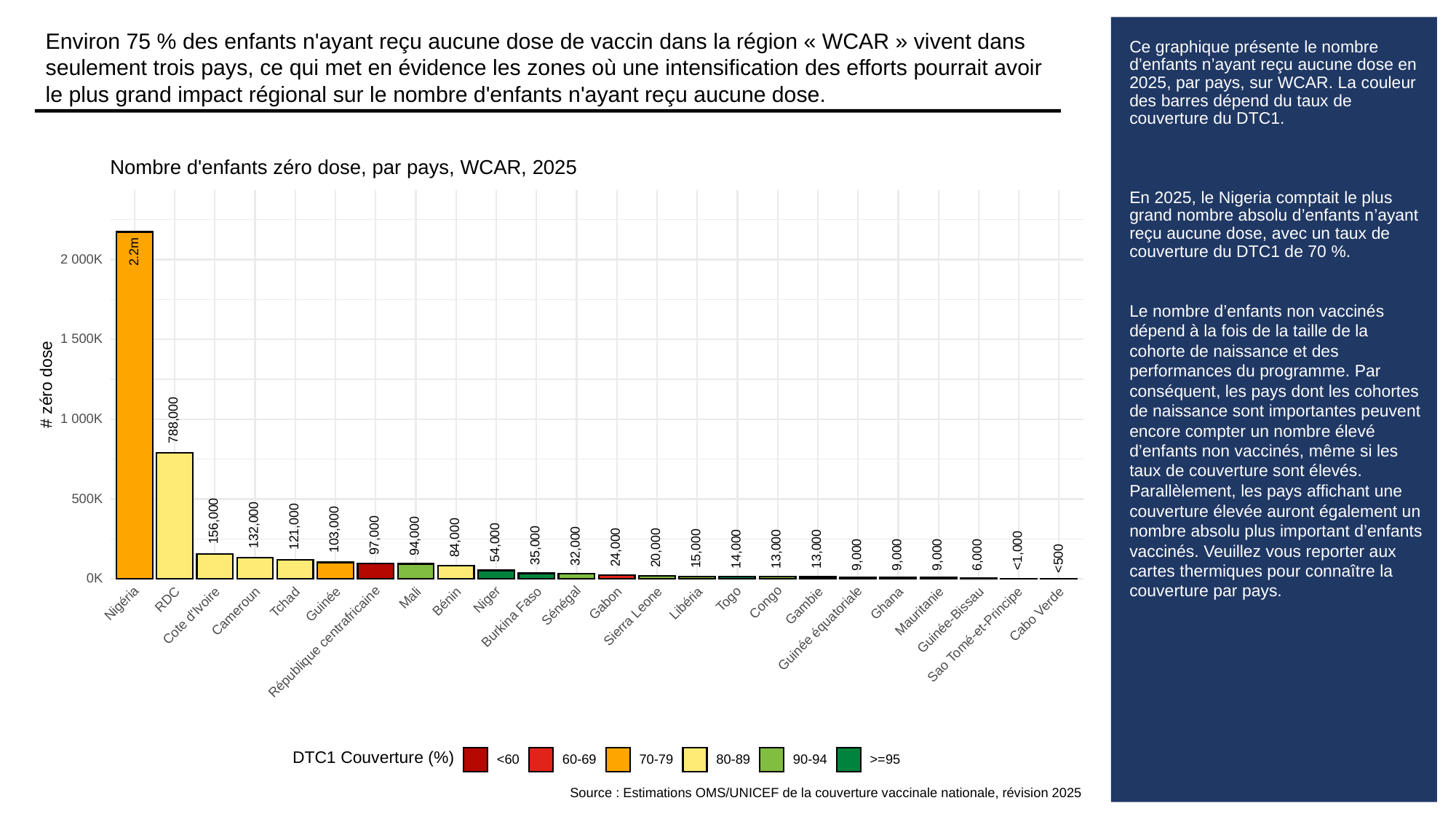

Environ 75 % des enfants n'ayant reçu aucune dose de vaccin dans la région « WCAR » vivent dans seulement trois pays, ce qui met en évidence les zones où une intensification des efforts pourrait avoir le plus grand impact régional sur le nombre d'enfants n'ayant reçu aucune dose.
# Ce graphique présente le nombre d’enfants n’ayant reçu aucune dose en 2025, par pays, sur WCAR. La couleur des barres dépend du taux de couverture du DTC1.

En 2025, le Nigeria comptait le plus grand nombre absolu d’enfants n’ayant reçu aucune dose, avec un taux de couverture du DTC1 de 70 %.

Le nombre d’enfants non vaccinés dépend à la fois de la taille de la cohorte de naissance et des performances du programme. Par conséquent, les pays dont les cohortes de naissance sont importantes peuvent encore compter un nombre élevé d’enfants non vaccinés, même si les taux de couverture sont élevés. Parallèlement, les pays affichant une couverture élevée auront également un nombre absolu plus important d’enfants vaccinés. Veuillez vous reporter aux cartes thermiques pour connaître la couverture par pays.

Nombre d'enfants zéro dose, par pays, WCAR, 2025

2.2m
2 000K

1 500K

# zéro dose

1 000K
788,000

500K

156,000
132,000
121,000
103,000
97,000
94,000
84,000
54,000

35,000
32,000
24,000
20,000
15,000
14,000
13,000
13,000
<1,000
9,000
9,000
9,000
6,000
<500

0K

Togo
Mali
Niger
RDC
Congo
Bénin
Nigéria
Tchad
Gabon
Ghana
Libéria
Sénégal
Guinée
Gambie
Cameroun
Mauritanie
Cabo Verde
Cote d'Ivoire
Sierra Leone
Burkina Faso
Guinée-Bissau
Guinée équatoriale
Sao Tomé-et-Principe
République centrafricaine

DTC1 Couverture (%)
<60
60-69
70-79
80-89
90-94
>=95
Source : Estimations OMS/UNICEF de la couverture vaccinale nationale, révision 2025